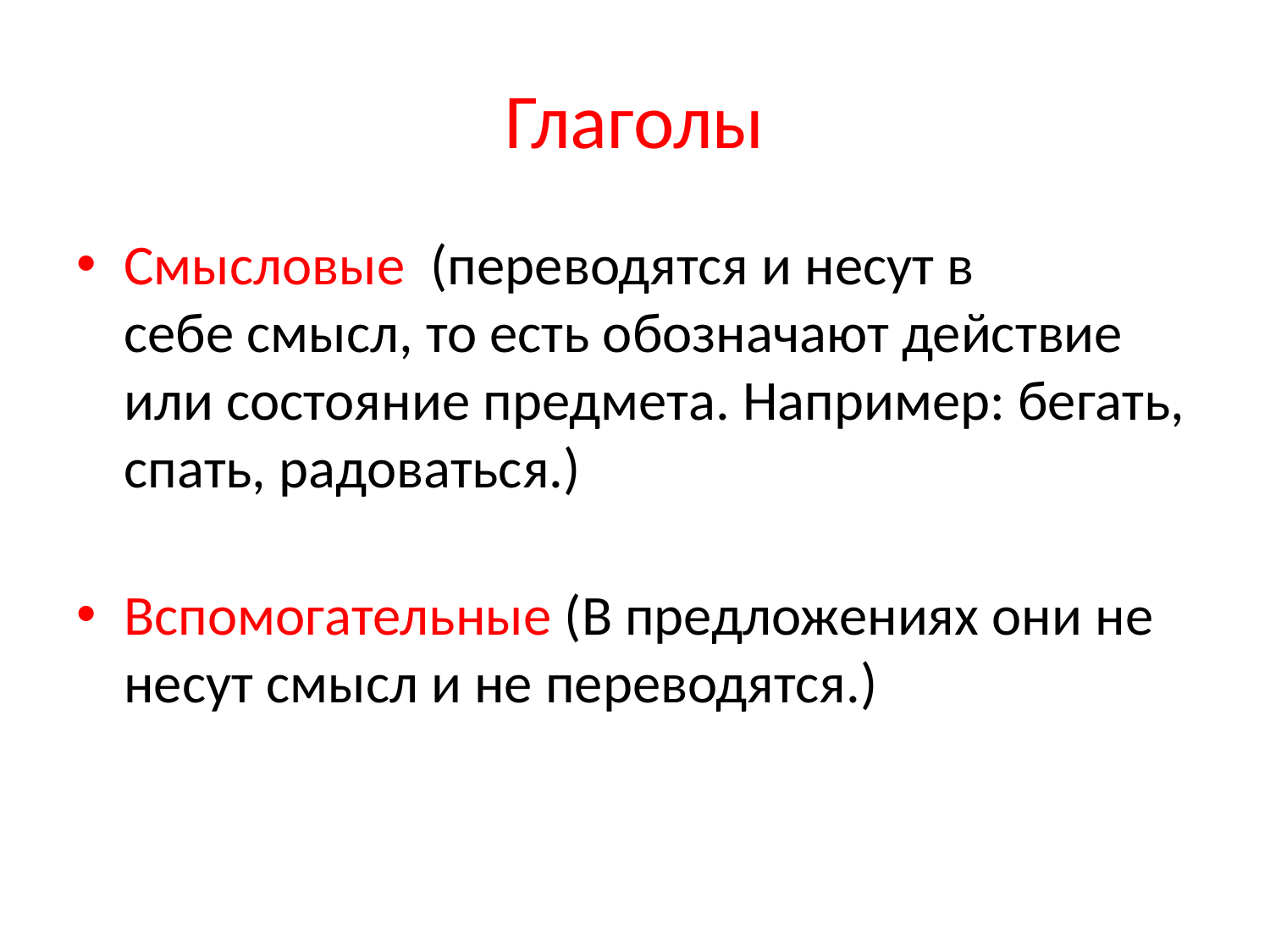

# Глаголы
Смысловые  (переводятся и несут в себе смысл, то есть обозначают действие или состояние предмета. Например: бегать, спать, радоваться.)
Вспомогательные (В предложениях они не несут смысл и не переводятся.)